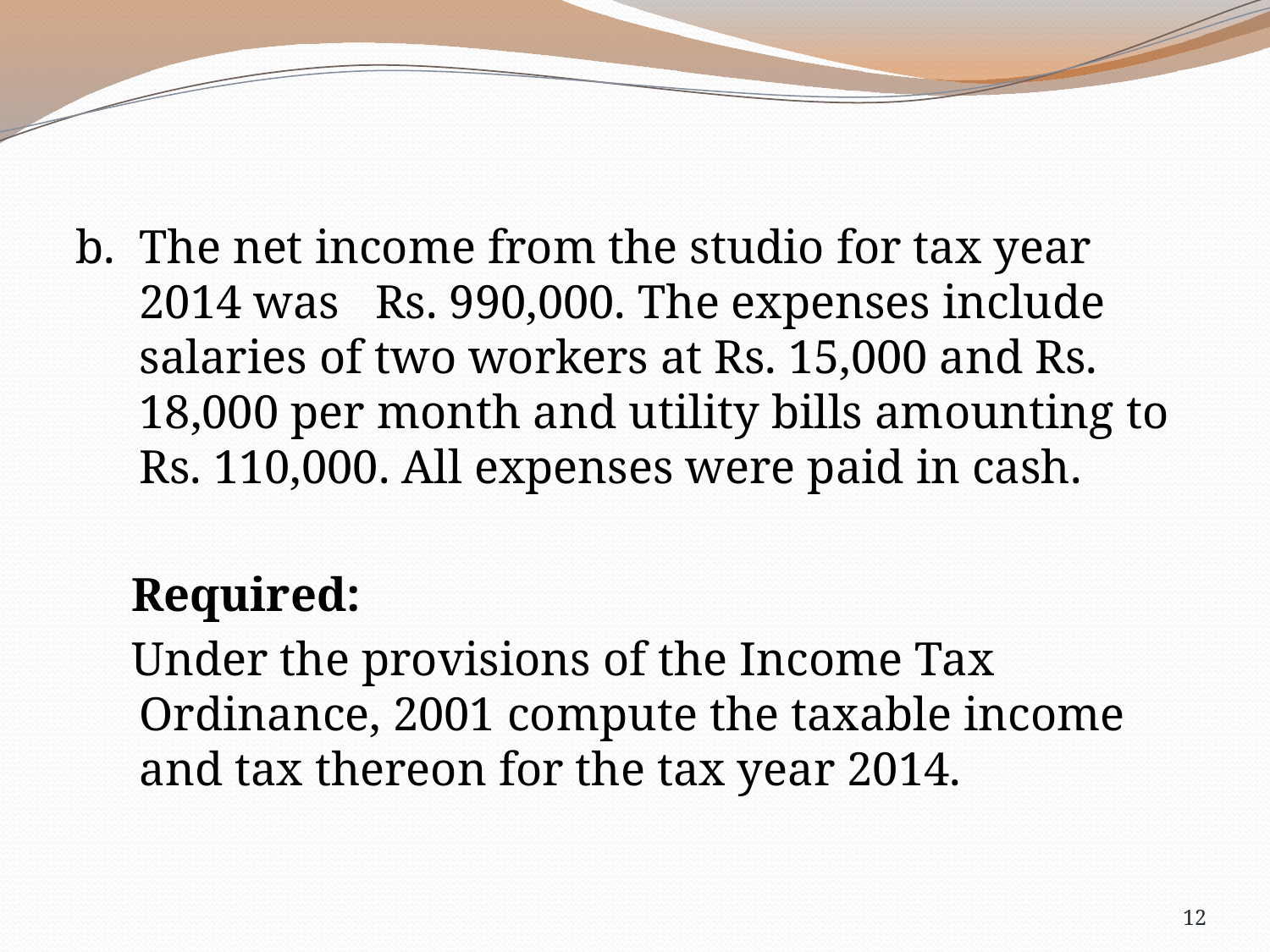

b.  The net income from the studio for tax year 2014 was   Rs. 990,000. The expenses include salaries of two workers at Rs. 15,000 and Rs. 18,000 per month and utility bills amounting to Rs. 110,000. All expenses were paid in cash.

Required:
Under the provisions of the Income Tax Ordinance, 2001 compute the taxable income and tax thereon for the tax year 2014.

12